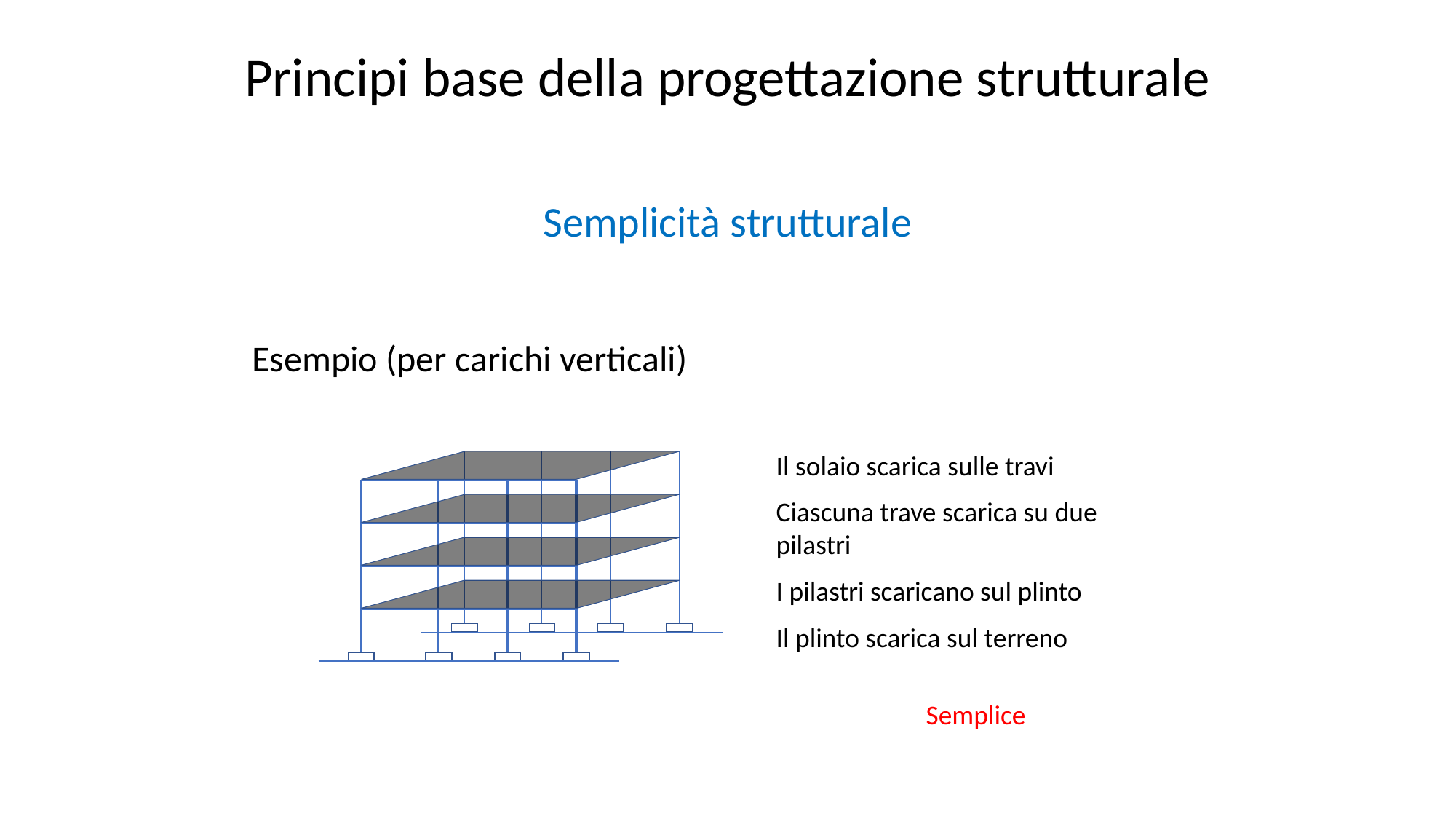

# Principi base della progettazione strutturale
Semplicità strutturale
Esempio (per carichi verticali)
Il solaio scarica sulle travi
Ciascuna trave scarica su due pilastri
I pilastri scaricano sul plinto
Il plinto scarica sul terreno

Semplice